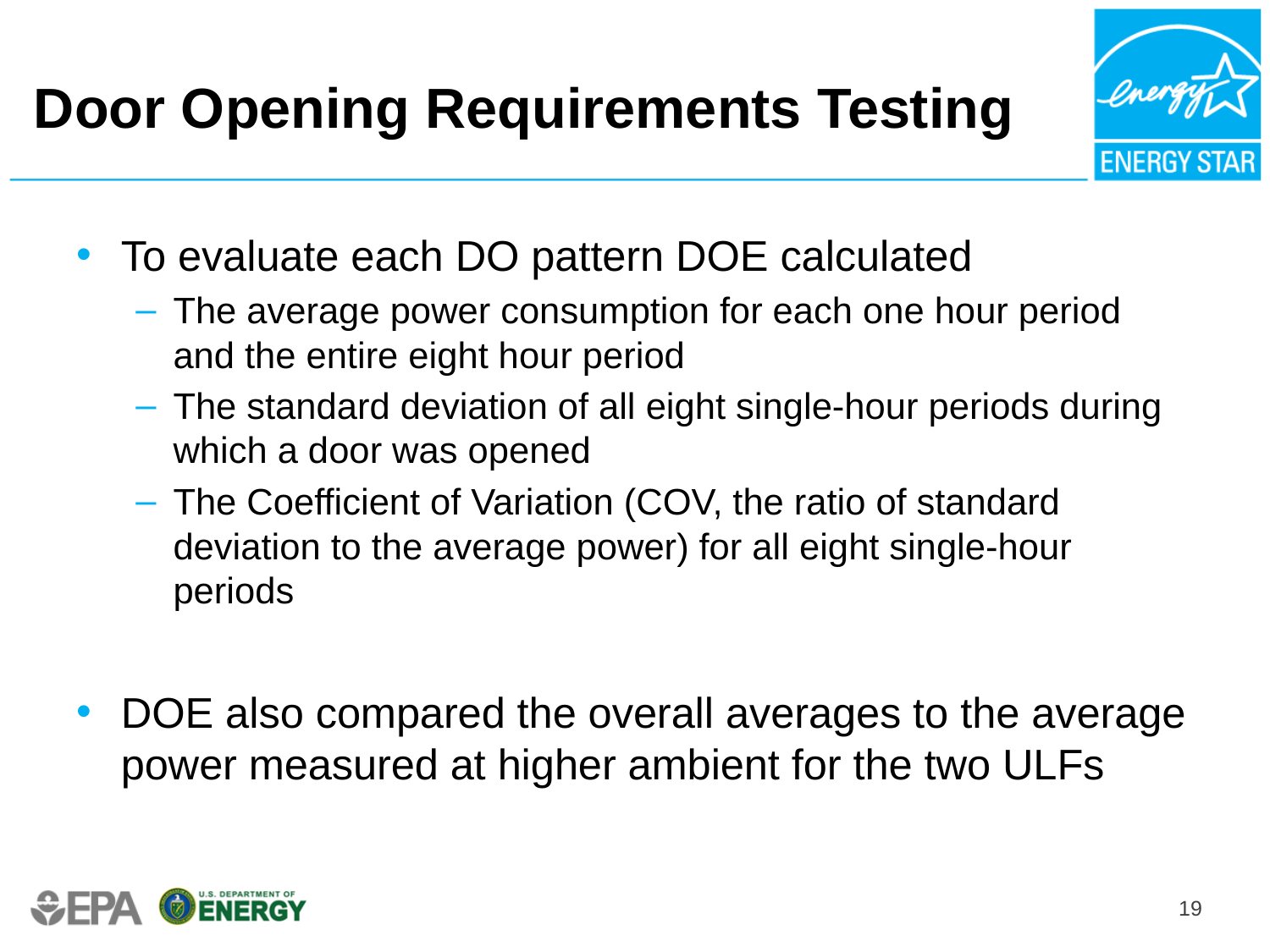

# Door Opening Requirements Testing
To evaluate each DO pattern DOE calculated
The average power consumption for each one hour period and the entire eight hour period
The standard deviation of all eight single-hour periods during which a door was opened
The Coefficient of Variation (COV, the ratio of standard deviation to the average power) for all eight single-hour periods

DOE also compared the overall averages to the average power measured at higher ambient for the two ULFs